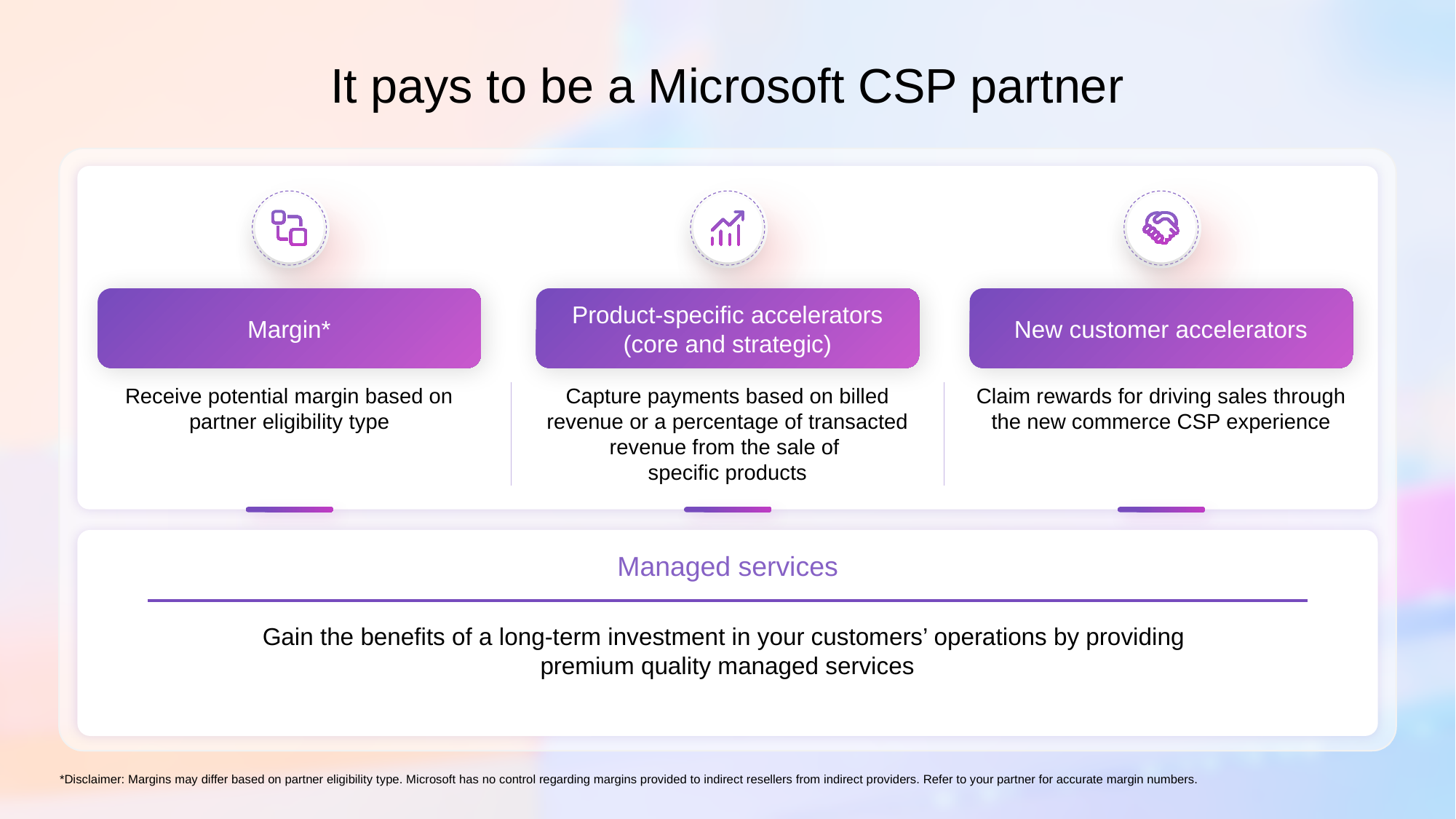

# It pays to be a Microsoft CSP partner

Margin*
Product-specific accelerators (core and strategic)
New customer accelerators
Receive potential margin based on partner eligibility type
Capture payments based on billed revenue or a percentage of transacted revenue from the sale of
specific products
Claim rewards for driving sales through the new commerce CSP experience
Managed services
Gain the benefits of a long-term investment in your customers’ operations by providing
premium quality managed services
*Disclaimer: Margins may differ based on partner eligibility type. Microsoft has no control regarding margins provided to indirect resellers from indirect providers. Refer to your partner for accurate margin numbers.